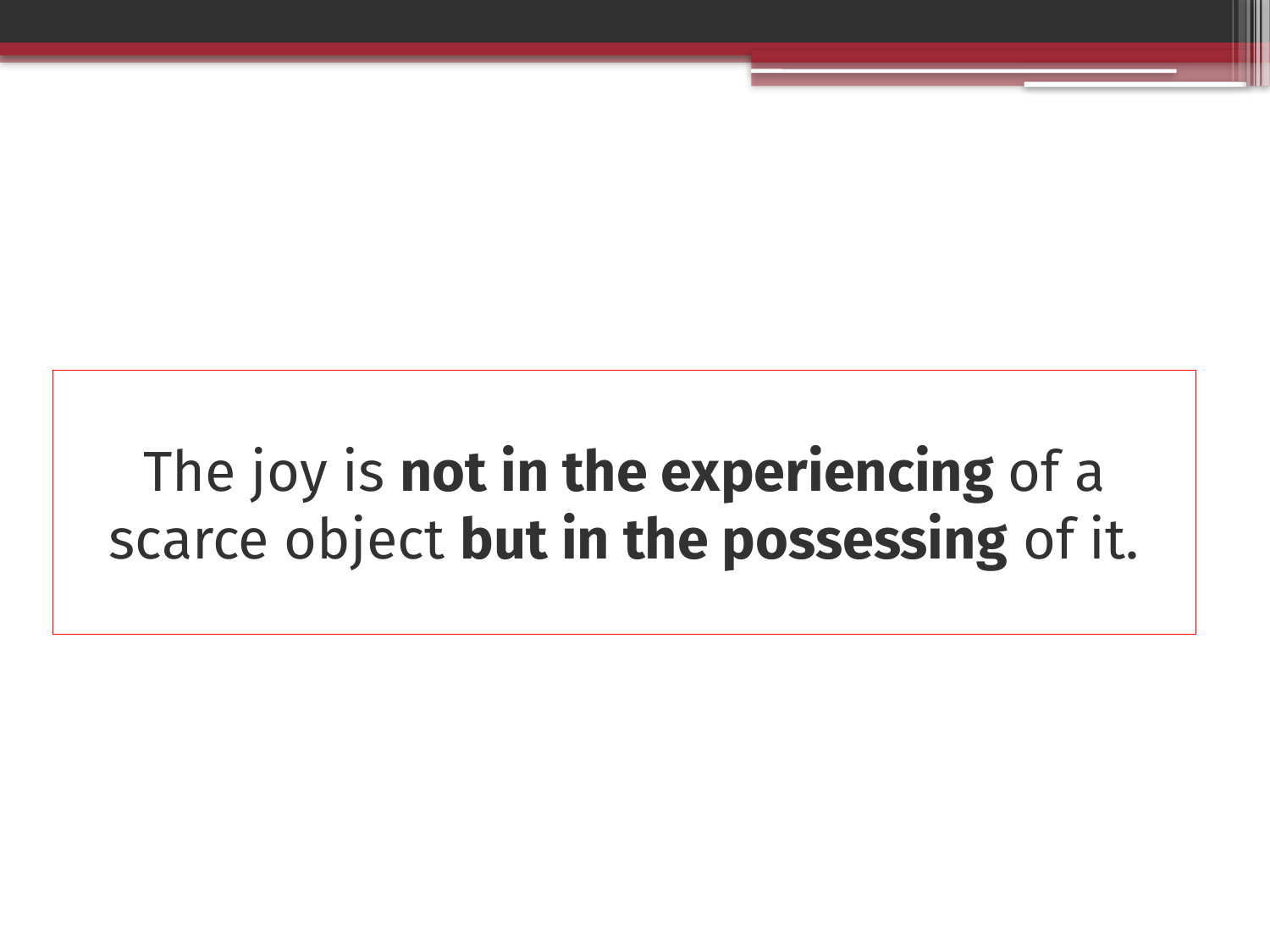

# The joy is not in the experiencing of a scarce object but in the possessing of it.